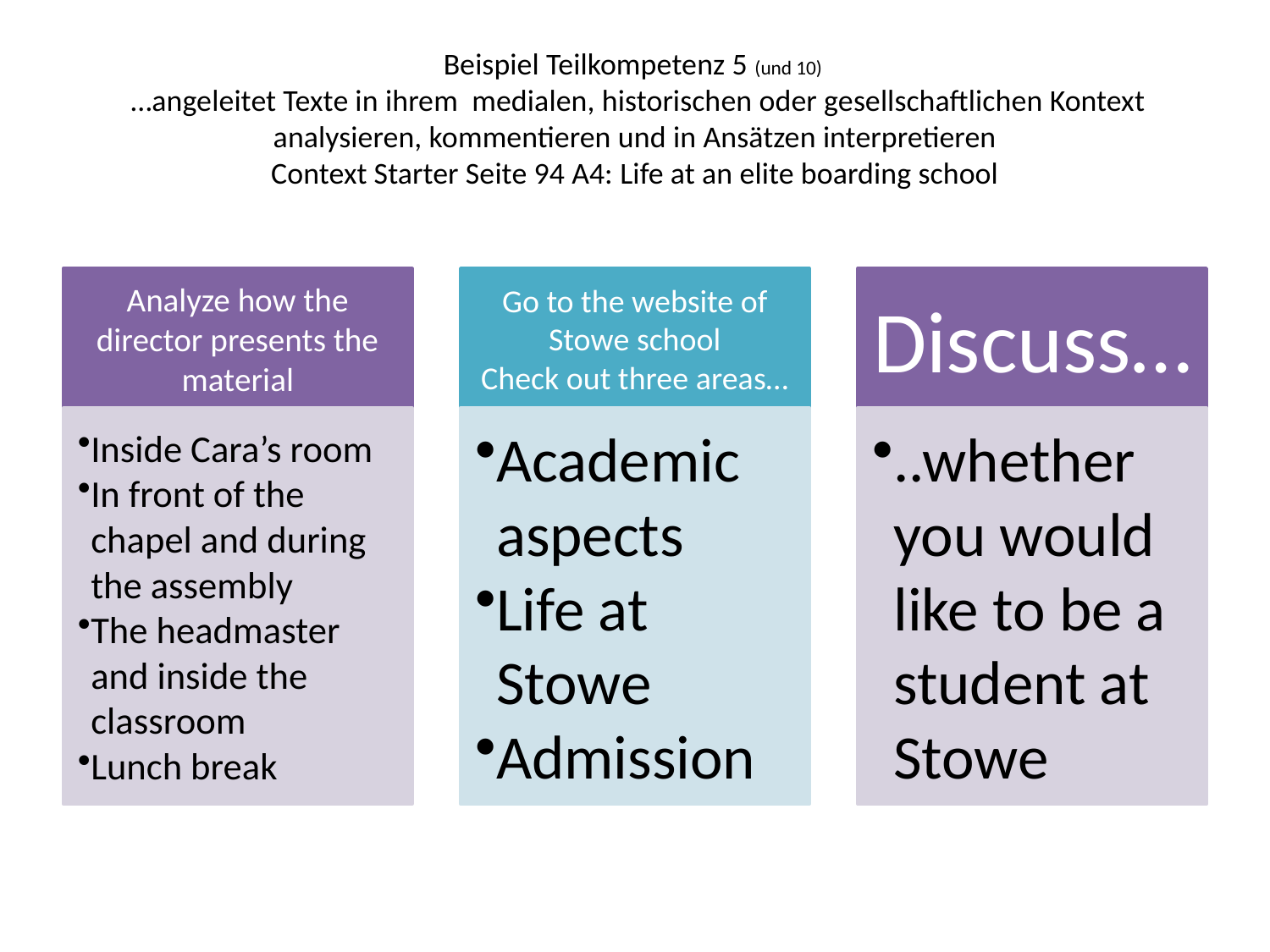

# Beispiel Teilkompetenz 5 (und 10) …angeleitet Texte in ihrem  medialen, historischen oder gesellschaftlichen Kontext analysieren, kommentieren und in Ansätzen interpretieren Context Starter Seite 94 A4: Life at an elite boarding school
Analyze how the director presents the material
Inside Cara’s room
In front of the chapel and during the assembly
Go to the website of Stowe school
Check out three areas…
Academic aspects
Life at Stowe
Discuss…
..whether you would like to be a student at Stowe
The headmaster and inside the classroom
Lunch break
Admission